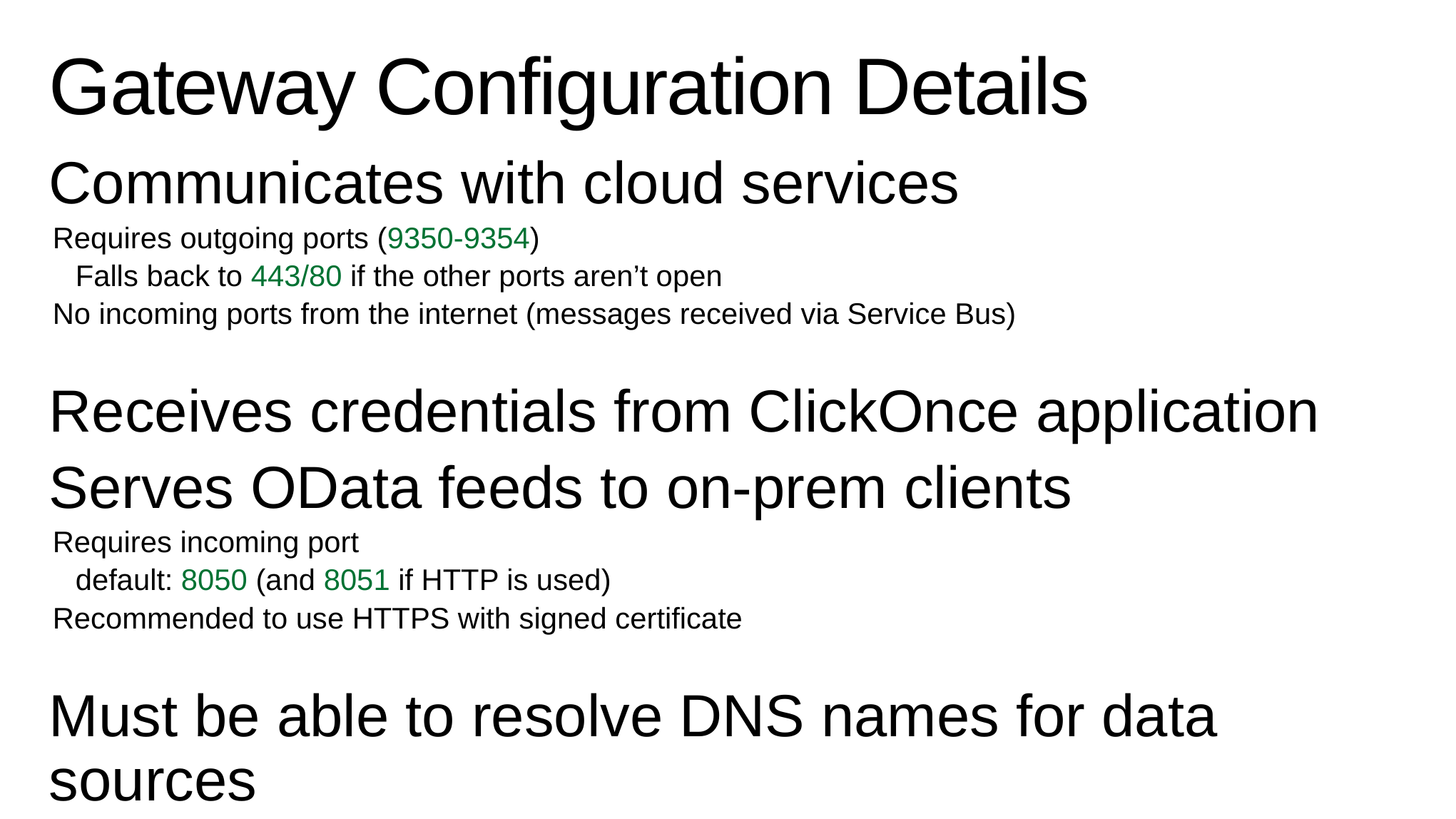

# Gateway Configuration Details
Communicates with cloud services
Requires outgoing ports (9350-9354)
Falls back to 443/80 if the other ports aren’t open
No incoming ports from the internet (messages received via Service Bus)

Receives credentials from ClickOnce application
Serves OData feeds to on-prem clients
Requires incoming port
default: 8050 (and 8051 if HTTP is used)
Recommended to use HTTPS with signed certificate

Must be able to resolve DNS names for data sources